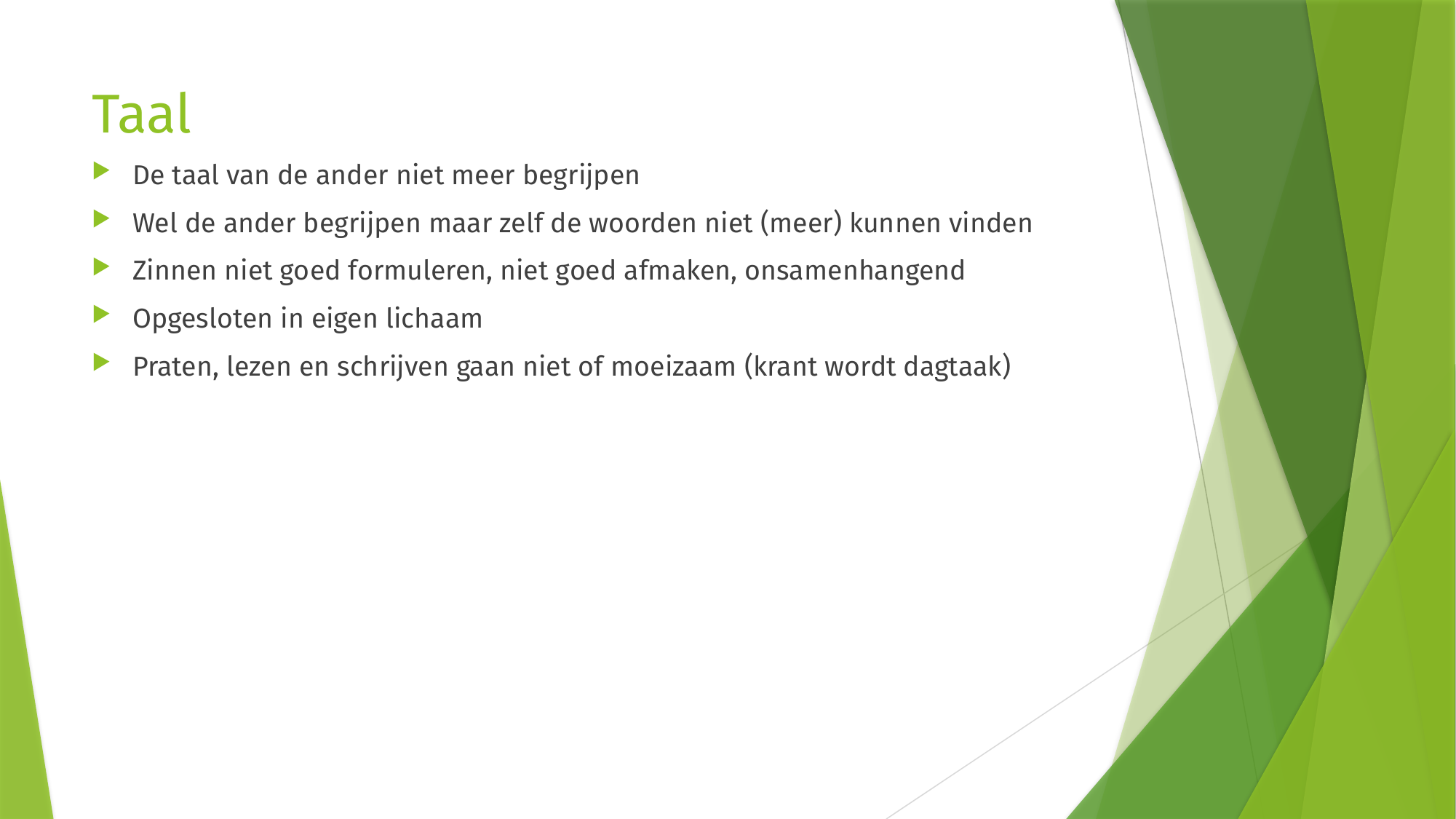

# Taal
De taal van de ander niet meer begrijpen
Wel de ander begrijpen maar zelf de woorden niet (meer) kunnen vinden
Zinnen niet goed formuleren, niet goed afmaken, onsamenhangend
Opgesloten in eigen lichaam
Praten, lezen en schrijven gaan niet of moeizaam (krant wordt dagtaak)